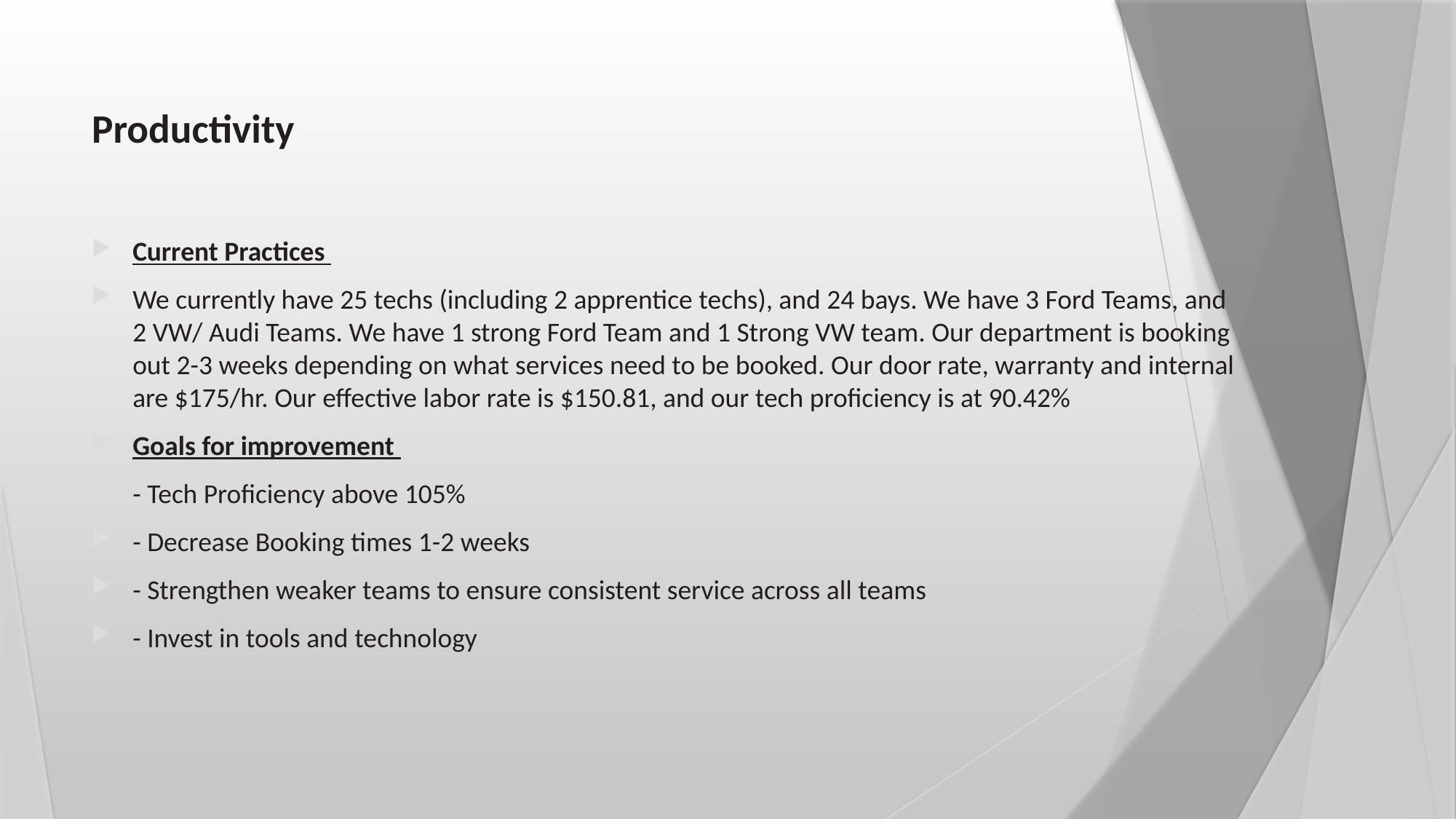

# Productivity

Current Practices
We currently have 25 techs (including 2 apprentice techs), and 24 bays. We have 3 Ford Teams, and 2 VW/ Audi Teams. We have 1 strong Ford Team and 1 Strong VW team. Our department is booking out 2-3 weeks depending on what services need to be booked. Our door rate, warranty and internal are $175/hr. Our effective labor rate is $150.81, and our tech proficiency is at 90.42%
Goals for improvement
- Tech Proficiency above 105%
- Decrease Booking times 1-2 weeks
- Strengthen weaker teams to ensure consistent service across all teams
- Invest in tools and technology